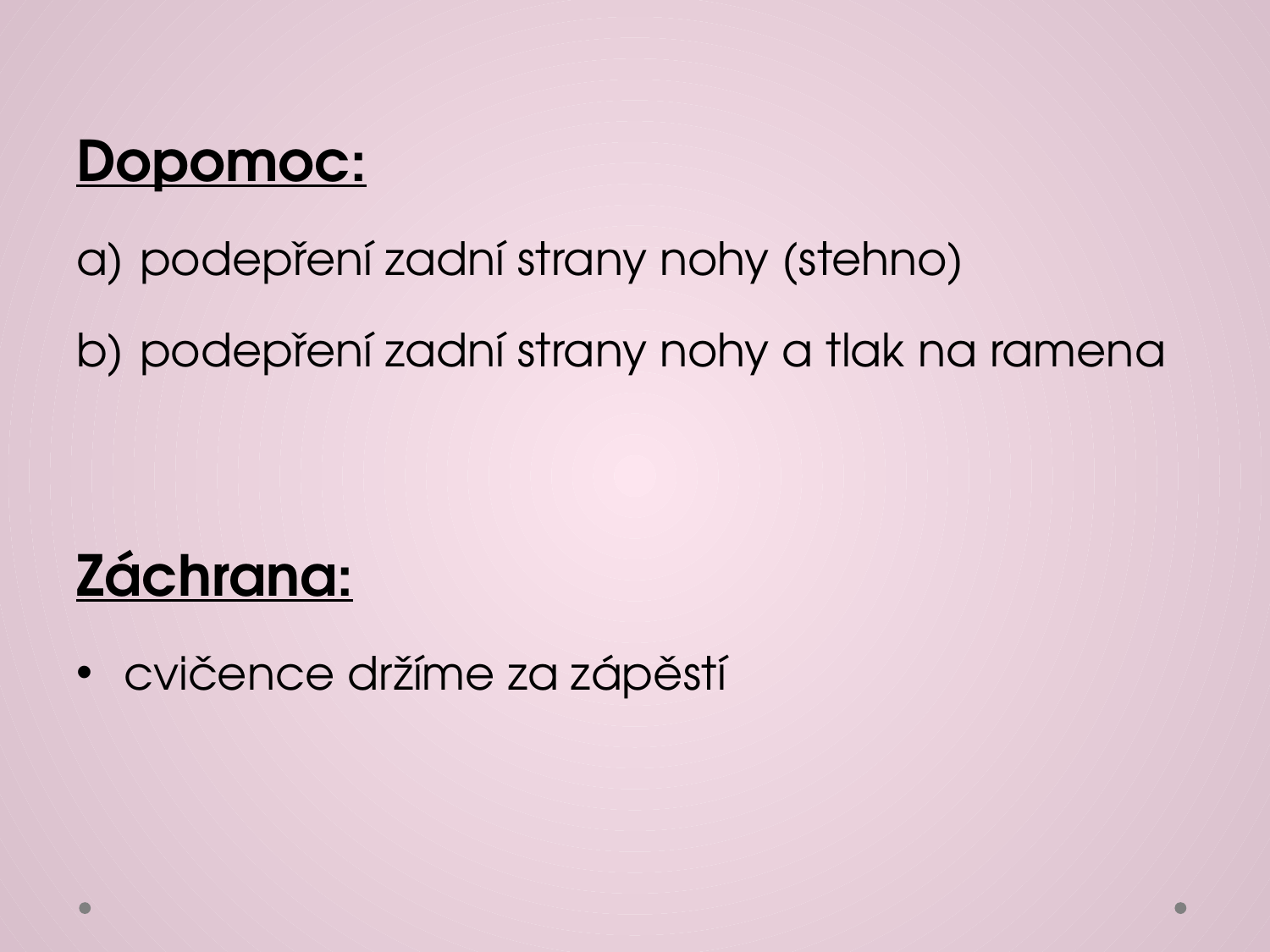

Dopomoc:
podepření zadní strany nohy (stehno)
podepření zadní strany nohy a tlak na ramena

Záchrana:
cvičence držíme za zápěstí